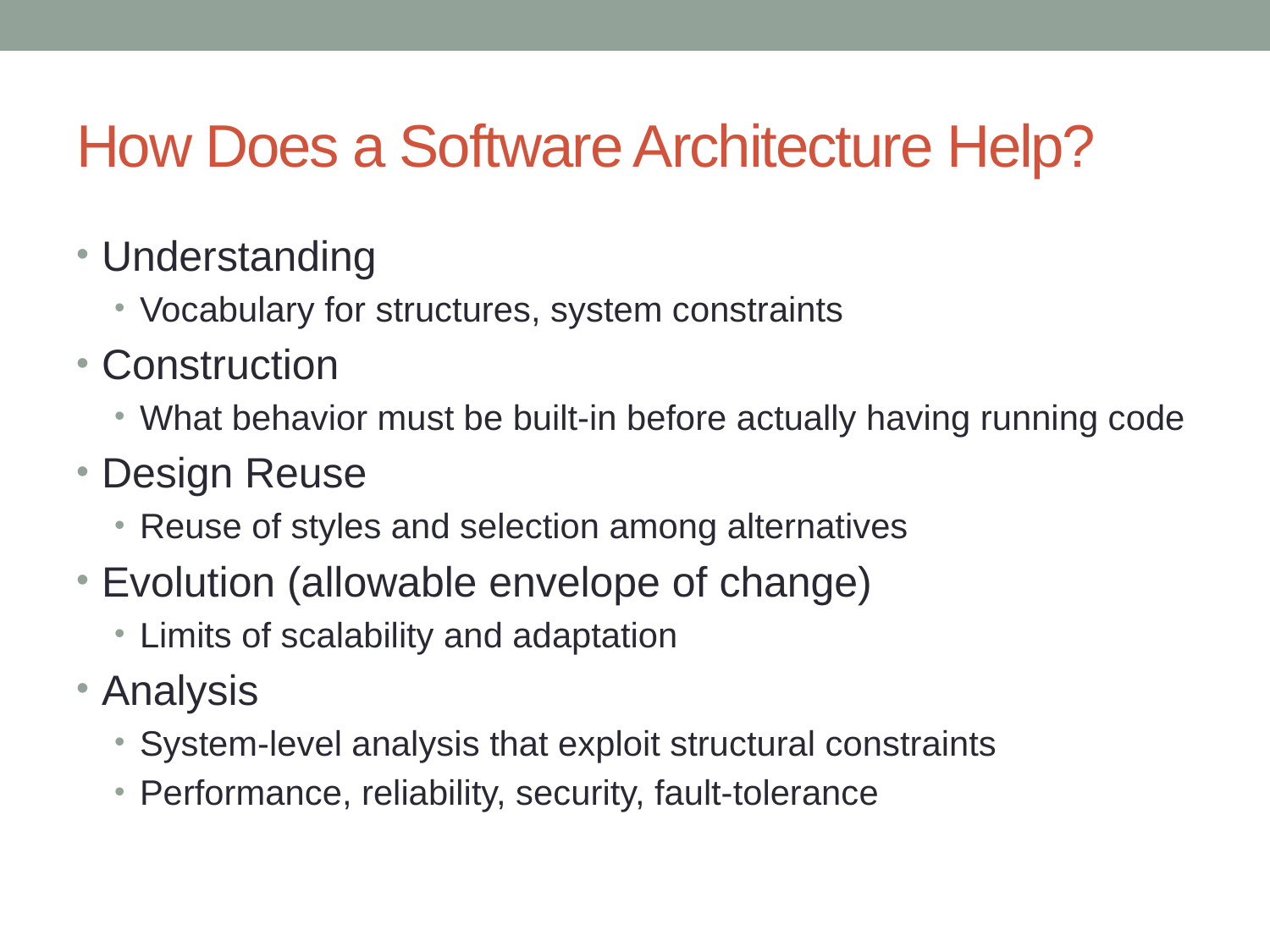

# How Does a Software Architecture Help?
Understanding
Vocabulary for structures, system constraints
Construction
What behavior must be built-in before actually having running code
Design Reuse
Reuse of styles and selection among alternatives
Evolution (allowable envelope of change)
Limits of scalability and adaptation
Analysis
System-level analysis that exploit structural constraints
Performance, reliability, security, fault-tolerance